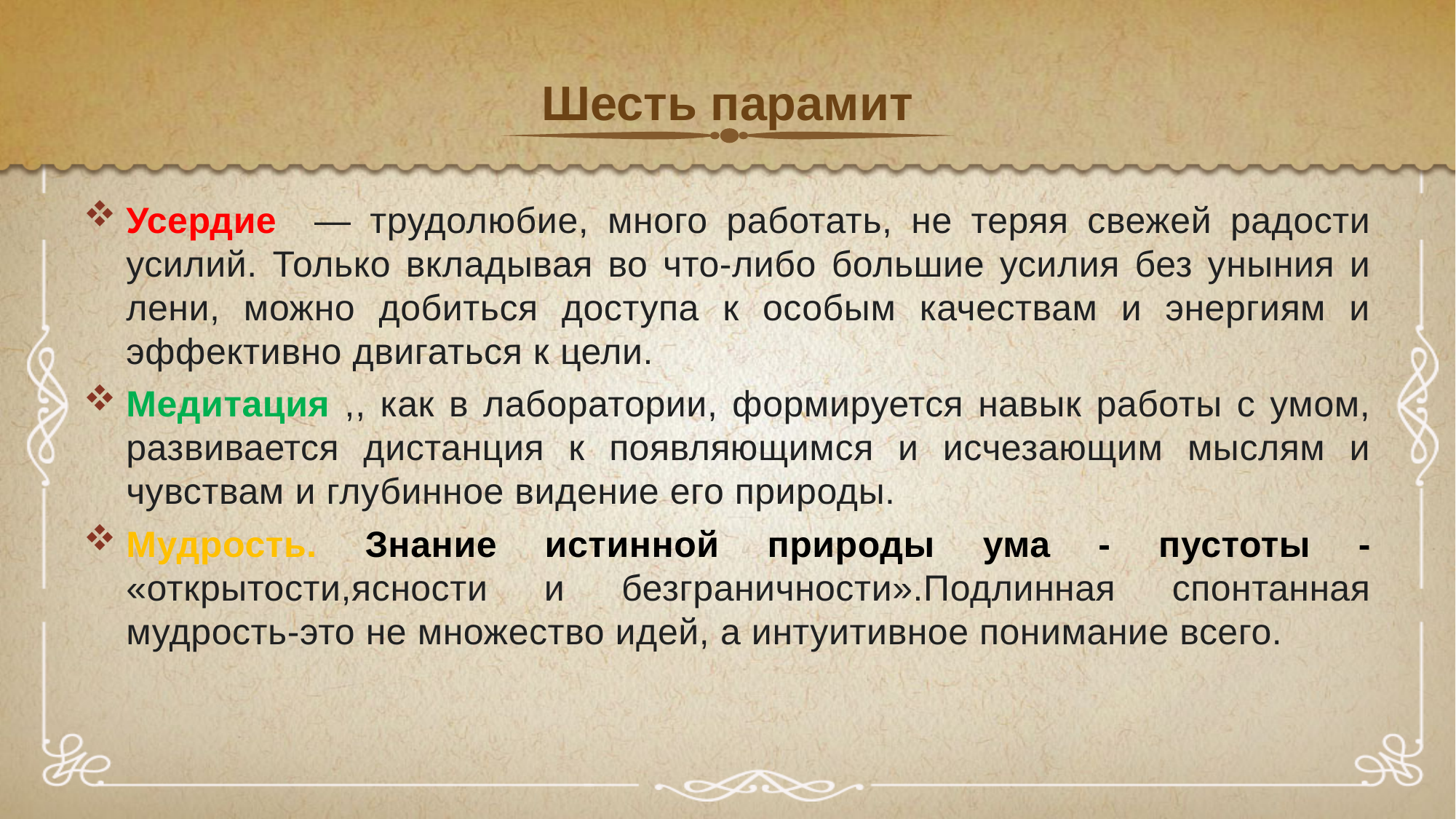

# Шесть парамит
Усердие  — трудолюбие, много работать, не теряя свежей радости усилий. Только вкладывая во что-либо большие усилия без уныния и лени, можно добиться доступа к особым качествам и энергиям и эффективно двигаться к цели.
Медитация ,, как в лаборатории, формируется навык работы с умом, развивается дистанция к появляющимся и исчезающим мыслям и чувствам и глубинное видение его природы.
Мудрость. Знание истинной природы ума - пустоты - «открытости,ясности и безграничности».Подлинная спонтанная мудрость-это не множество идей, а интуитивное понимание всего.